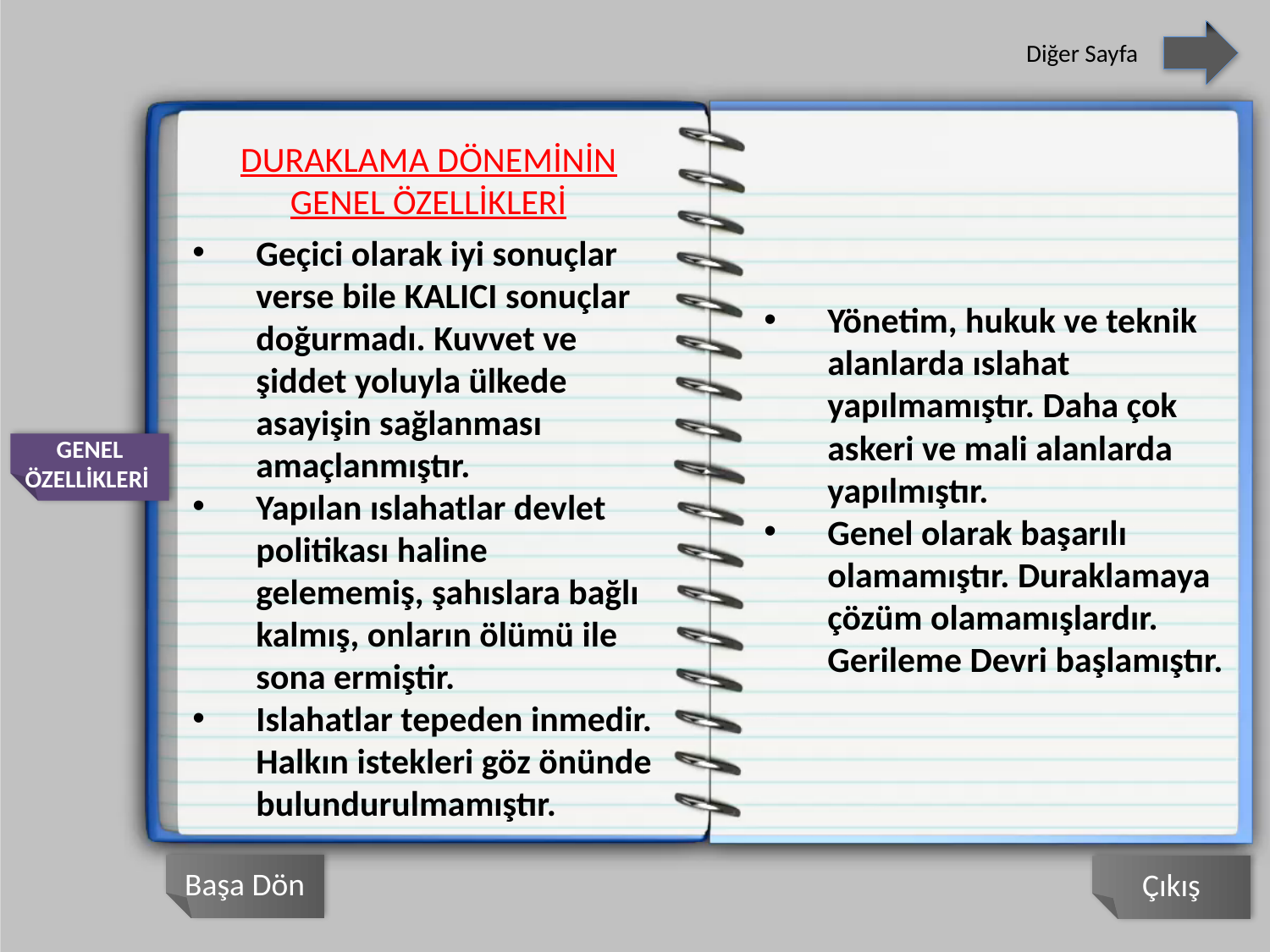

Diğer Sayfa
DURAKLAMA DÖNEMİNİN GENEL ÖZELLİKLERİ
Yönetim, hukuk ve teknik alanlarda ıslahat yapılmamıştır. Daha çok askeri ve mali alanlarda yapılmıştır.
Genel olarak başarılı olamamıştır. Duraklamaya çözüm olamamışlardır. Gerileme Devri başlamıştır.

Geçici olarak iyi sonuçlar verse bile KALICI sonuçlar doğurmadı. Kuvvet ve şiddet yoluyla ülkede asayişin sağlanması amaçlanmıştır.
Yapılan ıslahatlar devlet politikası haline gelememiş, şahıslara bağlı kalmış, onların ölümü ile sona ermiştir.
Islahatlar tepeden inmedir. Halkın istekleri göz önünde bulundurulmamıştır.
GENEL ÖZELLİKLERİ
Başa Dön
Çıkış